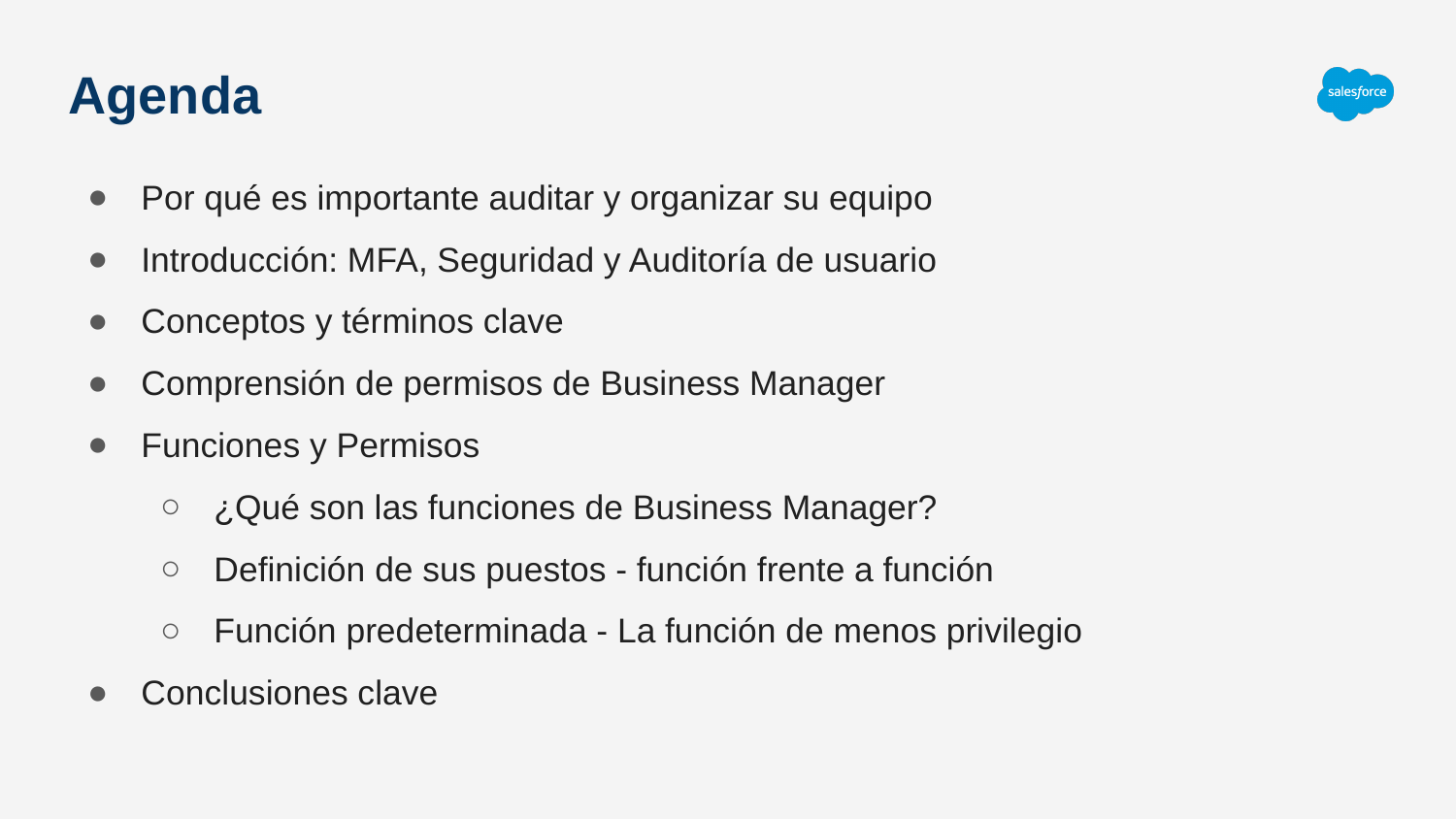

# Agenda
Por qué es importante auditar y organizar su equipo
Introducción: MFA, Seguridad y Auditoría de usuario
Conceptos y términos clave
Comprensión de permisos de Business Manager
Funciones y Permisos
¿Qué son las funciones de Business Manager?
Definición de sus puestos - función frente a función
Función predeterminada - La función de menos privilegio
Conclusiones clave